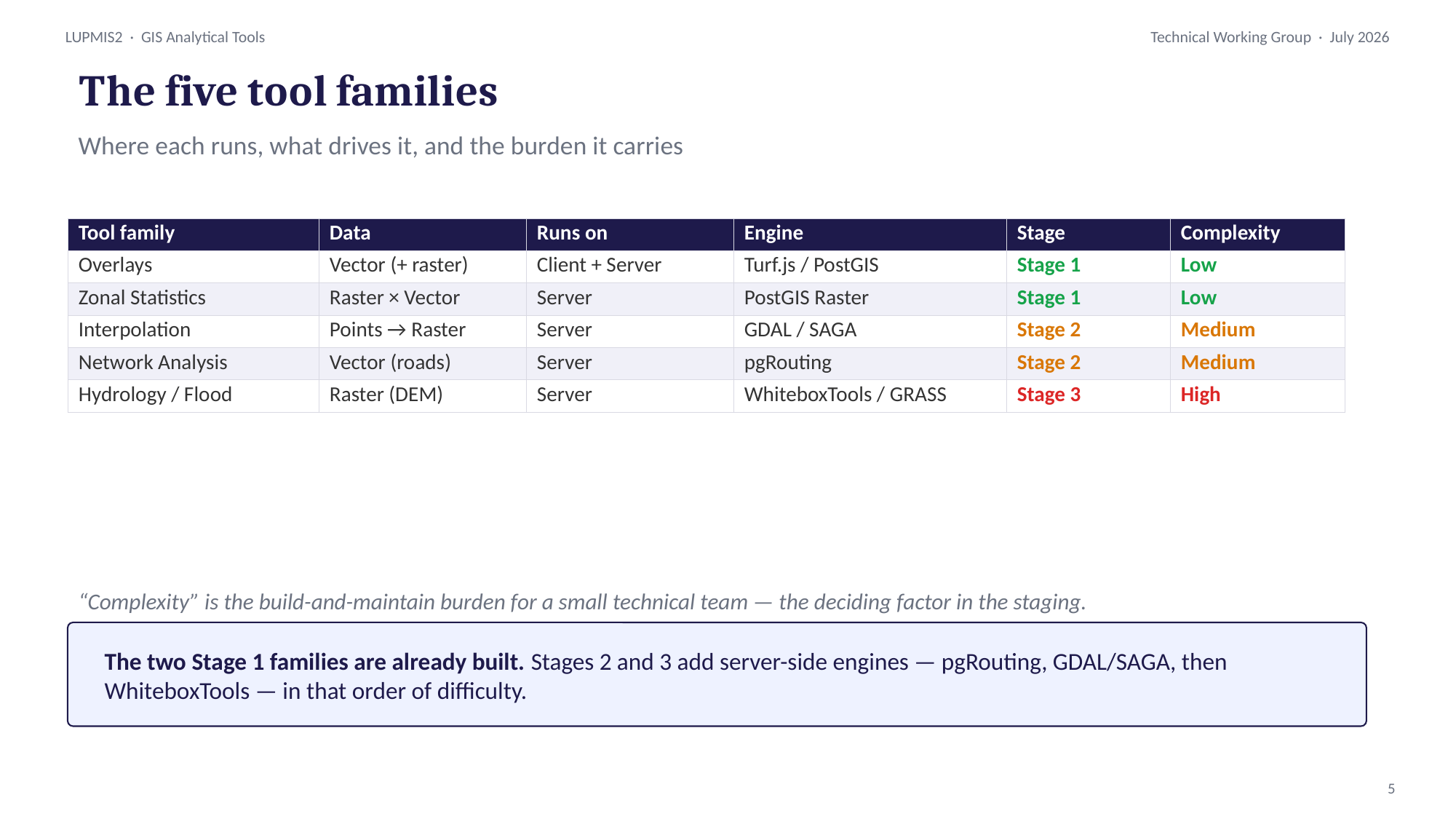

The five tool families
Where each runs, what drives it, and the burden it carries
| Tool family | Data | Runs on | Engine | Stage | Complexity |
| --- | --- | --- | --- | --- | --- |
| Overlays | Vector (+ raster) | Client + Server | Turf.js / PostGIS | Stage 1 | Low |
| Zonal Statistics | Raster × Vector | Server | PostGIS Raster | Stage 1 | Low |
| Interpolation | Points → Raster | Server | GDAL / SAGA | Stage 2 | Medium |
| Network Analysis | Vector (roads) | Server | pgRouting | Stage 2 | Medium |
| Hydrology / Flood | Raster (DEM) | Server | WhiteboxTools / GRASS | Stage 3 | High |
“Complexity” is the build-and-maintain burden for a small technical team — the deciding factor in the staging.

The two Stage 1 families are already built. Stages 2 and 3 add server-side engines — pgRouting, GDAL/SAGA, then WhiteboxTools — in that order of difficulty.
5